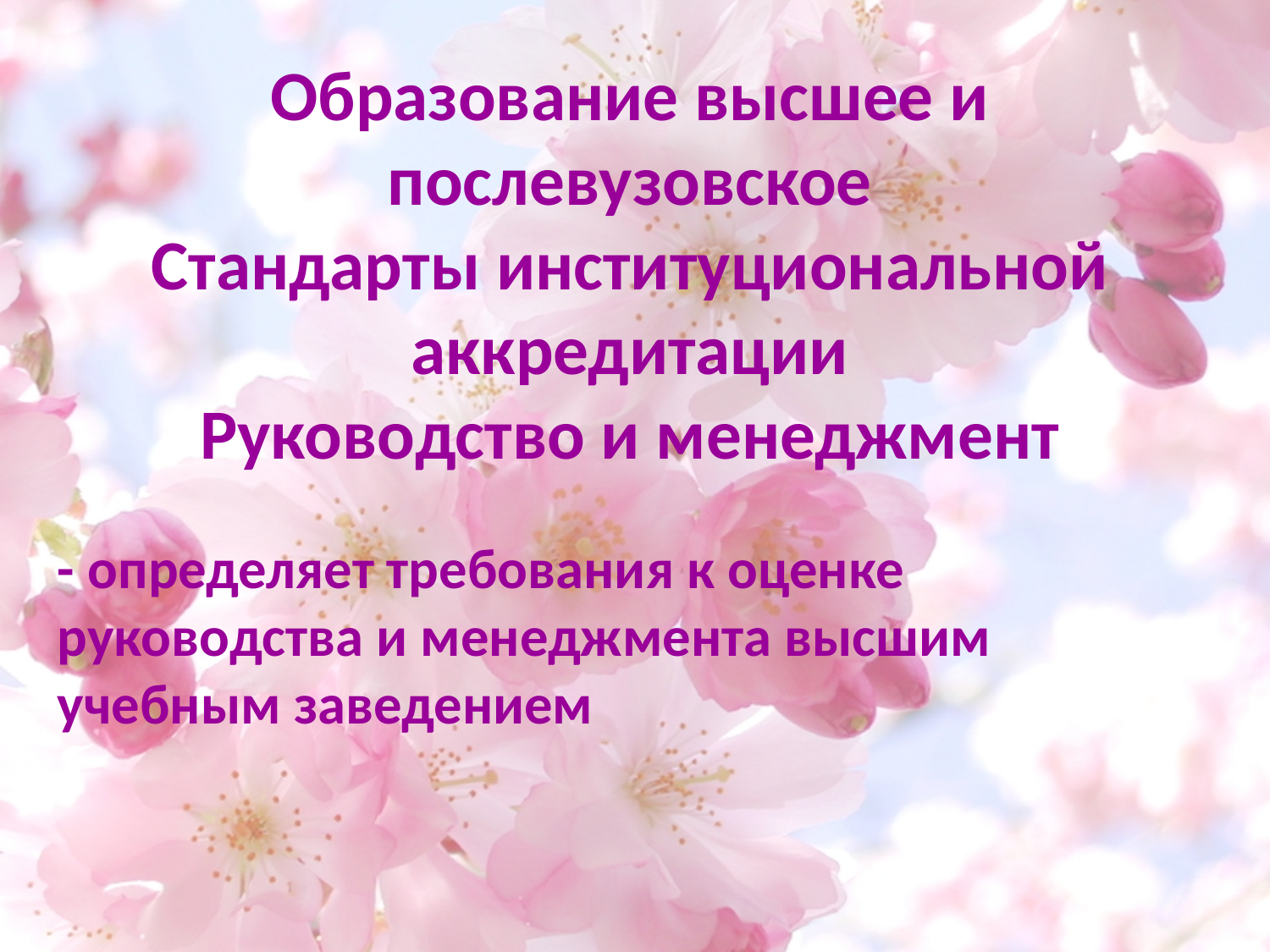

Образование высшее и послевузовское
Стандарты институциональной аккредитации
Руководство и менеджмент
- определяет требования к оценке руководства и менеджмента высшим учебным заведением